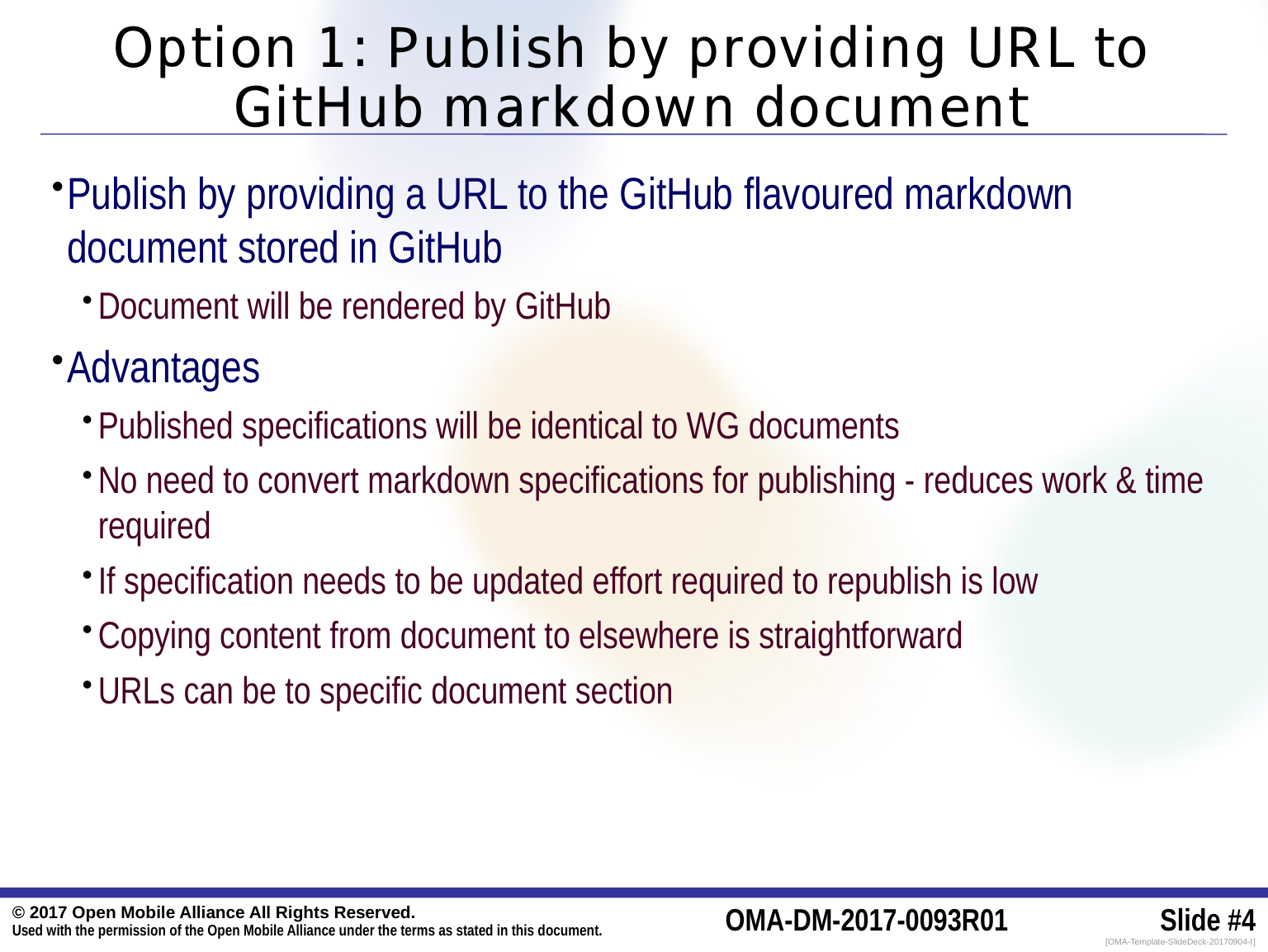

# Option 1: Publish by providing URL to GitHub markdown document
Publish by providing a URL to the GitHub flavoured markdown document stored in GitHub
Document will be rendered by GitHub
Advantages
Published specifications will be identical to WG documents
No need to convert markdown specifications for publishing - reduces work & time required
If specification needs to be updated effort required to republish is low
Copying content from document to elsewhere is straightforward
URLs can be to specific document section